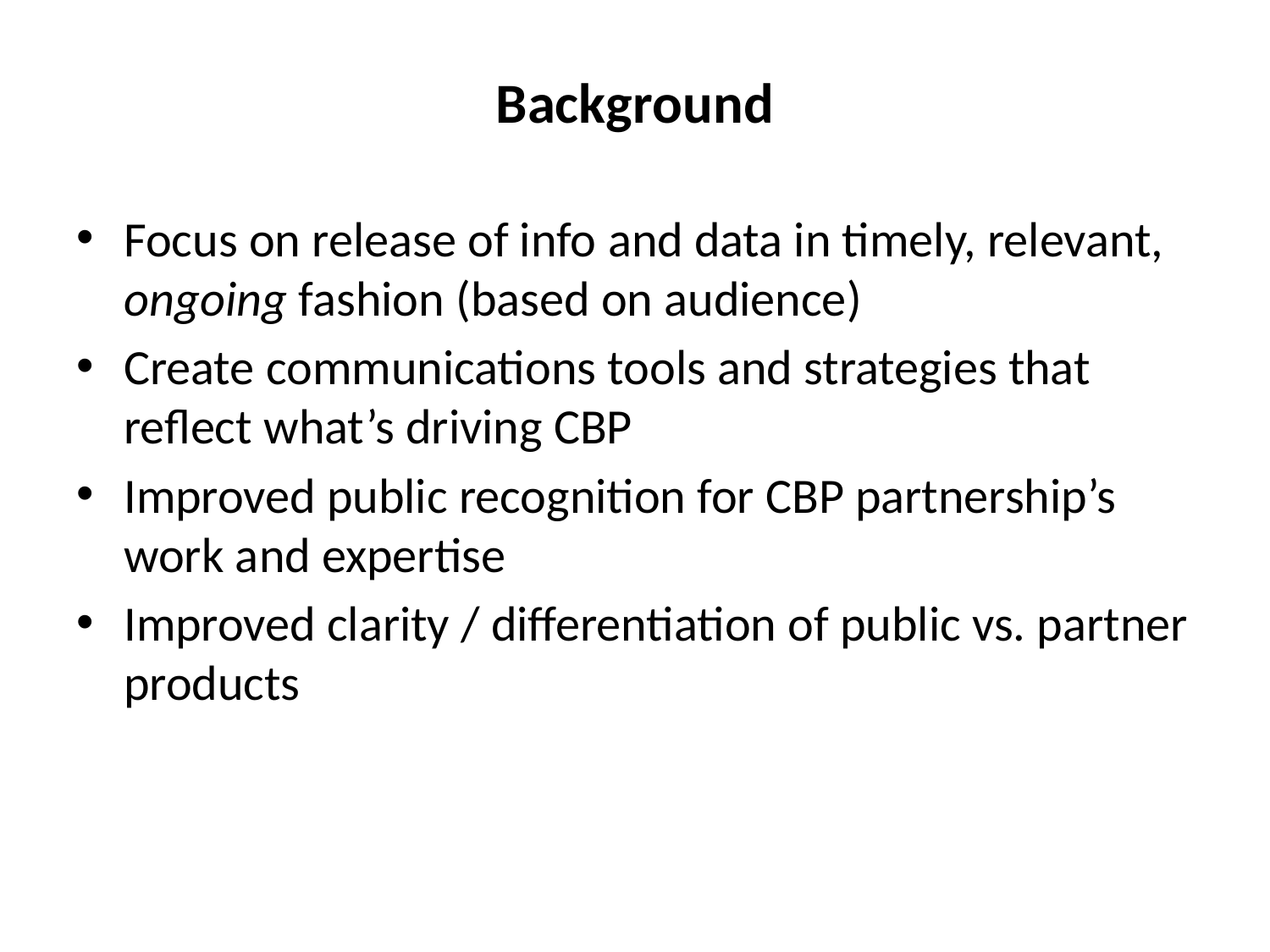

# Background
Focus on release of info and data in timely, relevant, ongoing fashion (based on audience)
Create communications tools and strategies that reflect what’s driving CBP
Improved public recognition for CBP partnership’s work and expertise
Improved clarity / differentiation of public vs. partner products